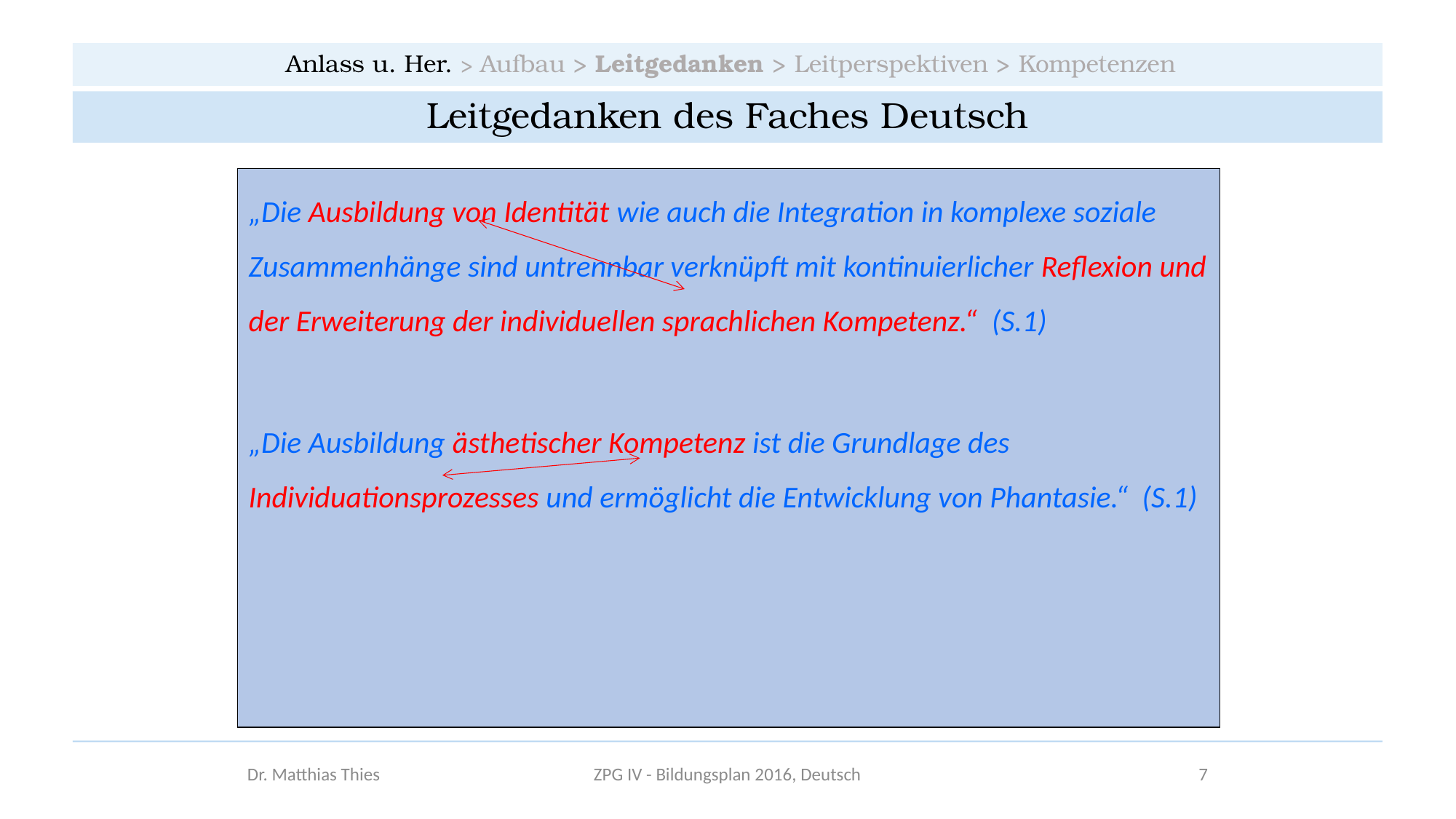

# Anlass u. Her. > Aufbau > Leitgedanken > Leitperspektiven > Kompetenzen
Leitgedanken des Faches Deutsch
„Die Ausbildung von Identität wie auch die Integration in komplexe soziale Zusammenhänge sind untrennbar verknüpft mit kontinuierlicher Reflexion und der Erweiterung der individuellen sprachlichen Kompetenz.“  (S.1)

„Die Ausbildung ästhetischer Kompetenz ist die Grundlage des Individuationsprozesses und ermöglicht die Entwicklung von Phantasie.“  (S.1)

Dr. Matthias Thies
ZPG IV - Bildungsplan 2016, Deutsch
7